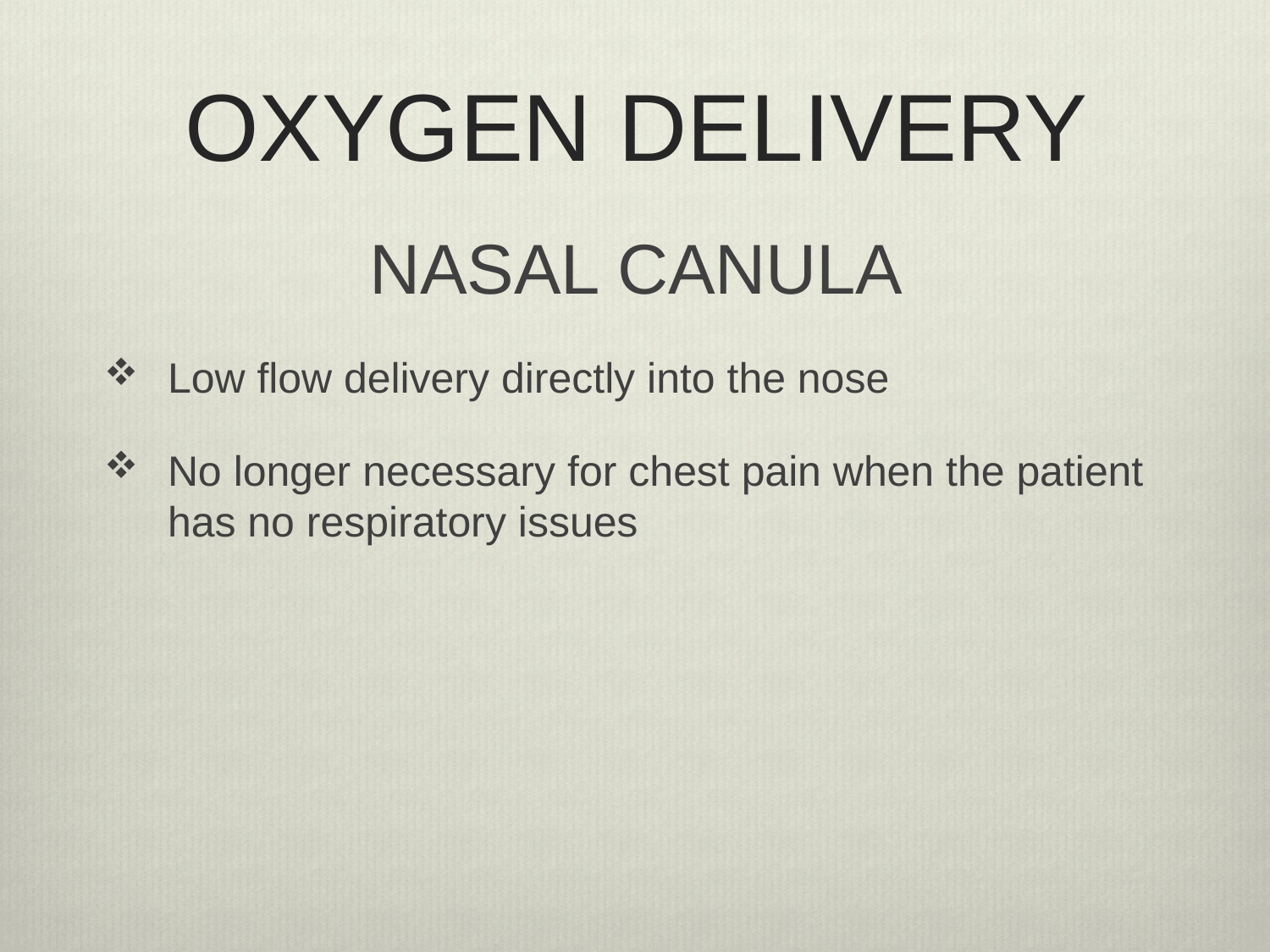

# OXYGEN DELIVERY
NASAL CANULA
Low flow delivery directly into the nose
No longer necessary for chest pain when the patient has no respiratory issues